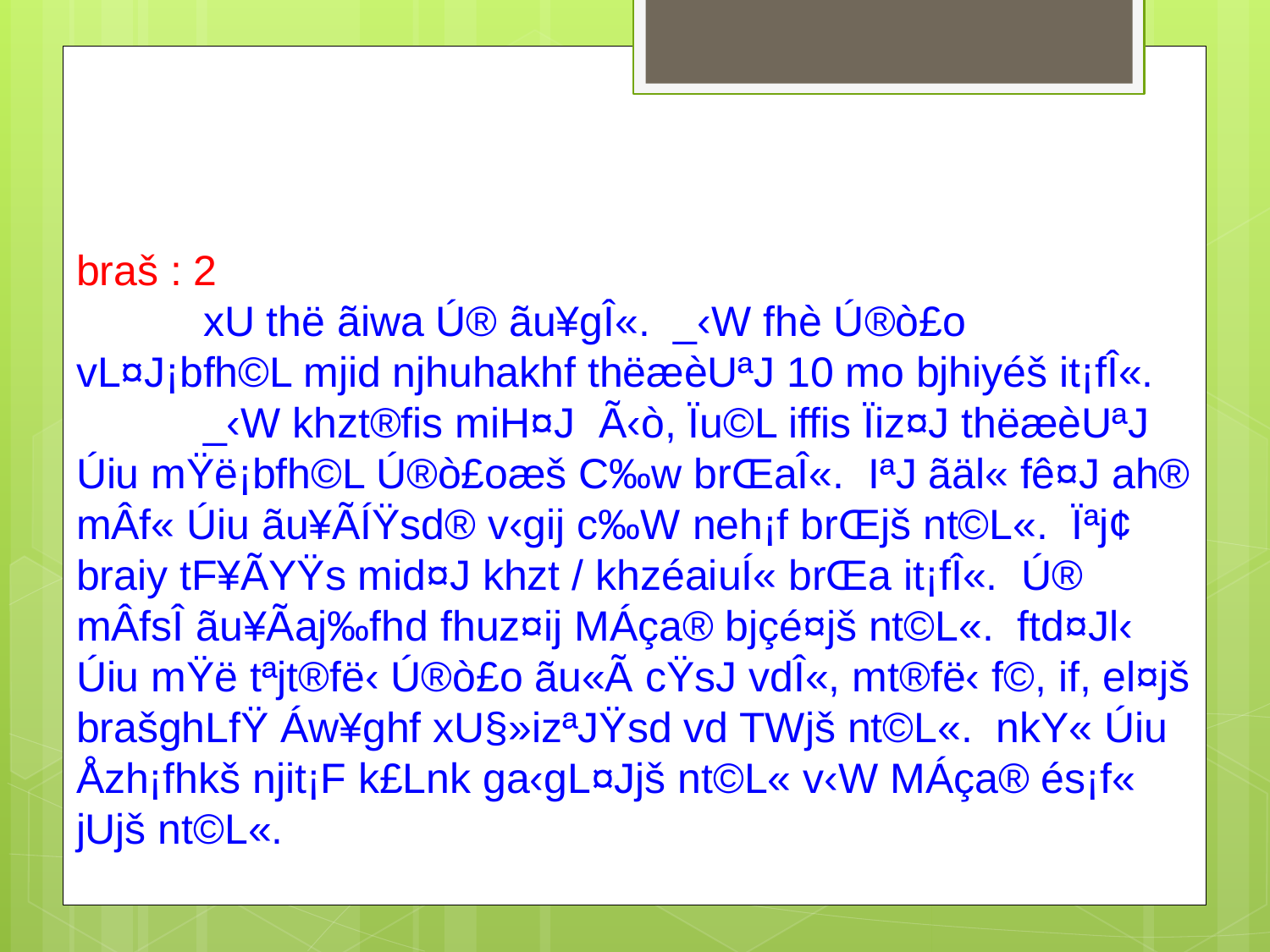

# braš : 2 xU thë ãiwa Ú® ãu¥gÎ«.  _‹W fhè Ú®ò£o  vL¤J¡bfh©L mjid njhuhakhf thëæèUªJ 10 mo bjhiyéš it¡fÎ«. _‹W khzt®fis miH¤J  Ã‹ò, Ïu©L iffis Ïiz¤J thëæèUªJ Úiu mŸë¡bfh©L Ú®ò£oæš C‰w brŒaÎ«.  IªJ ãäl« fê¤J ah® mÂf« Úiu ãu¥ÃÍŸsd® v‹gij c‰W neh¡f brŒjš nt©L«.  Ïªj¢ braiy tF¥ÃYŸs mid¤J khzt / khzéaiuÍ« brŒa it¡fÎ«.  Ú® mÂfsÎ ãu¥Ãaj‰fhd fhuz¤ij MÁça® bjçé¤jš nt©L«.  ftd¤Jl‹ Úiu mŸë tªjt®fë‹ Ú®ò£o ãu«Ã cŸsJ vdÎ«, mt®fë‹ f©, if, el¤jš brašghLfŸ Áw¥ghf xU§»izªJŸsd vd TWjš nt©L«.  nkY« Úiu Åzh¡fhkš njit¡F k£Lnk ga‹gL¤Jjš nt©L« v‹W MÁça® és¡f« jUjš nt©L«.